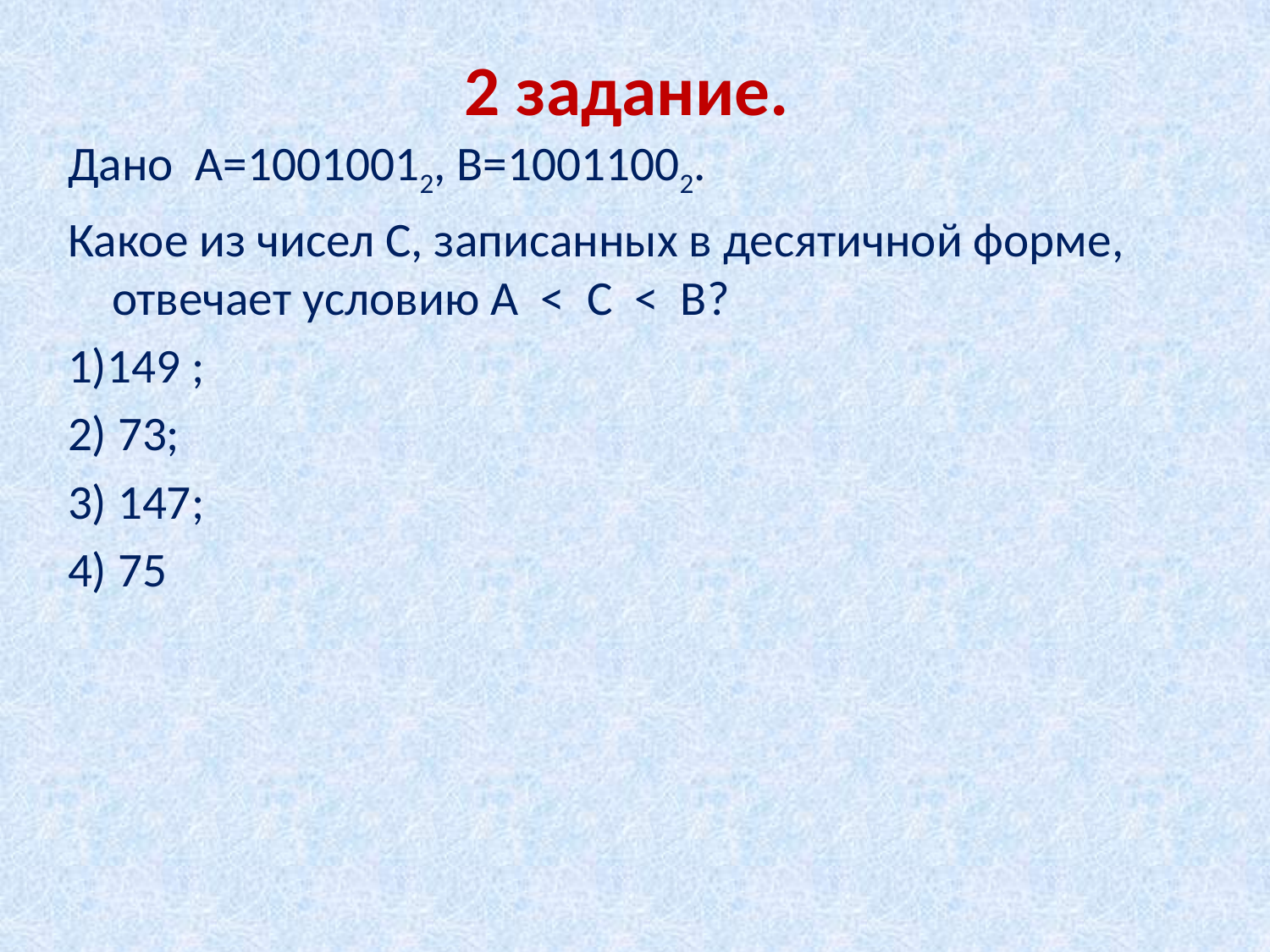

# 2 задание.
Дано  А=10010012, В=10011002.
Какое из чисел С, записанных в десятичной форме, отвечает условию А  <  С  <  В?
1)149 ;
2) 73;
3) 147;
4) 75